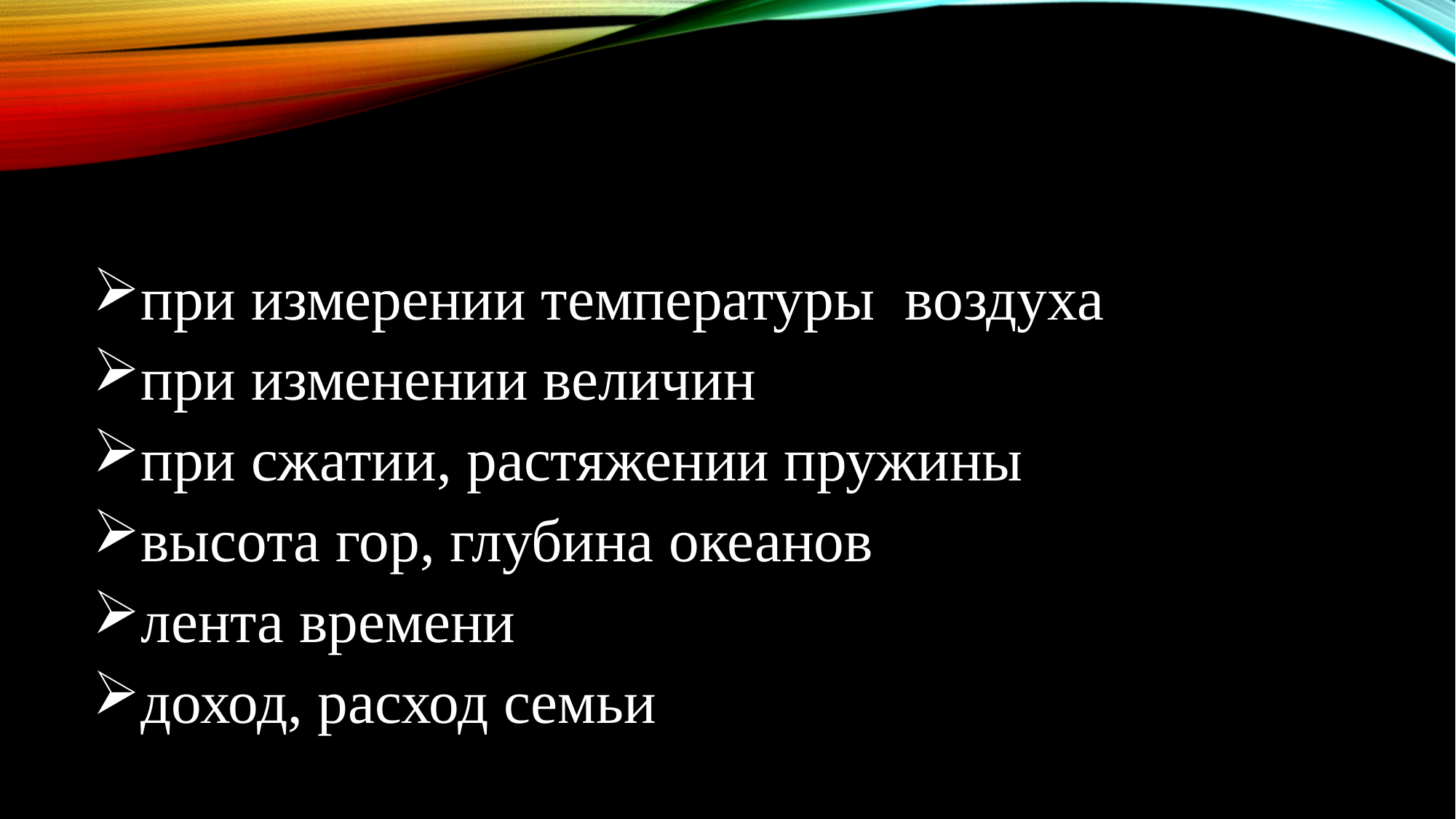

#
при измерении температуры  воздуха
при изменении величин
при сжатии, растяжении пружины
высота гор, глубина океанов
лента времени
доход, расход семьи